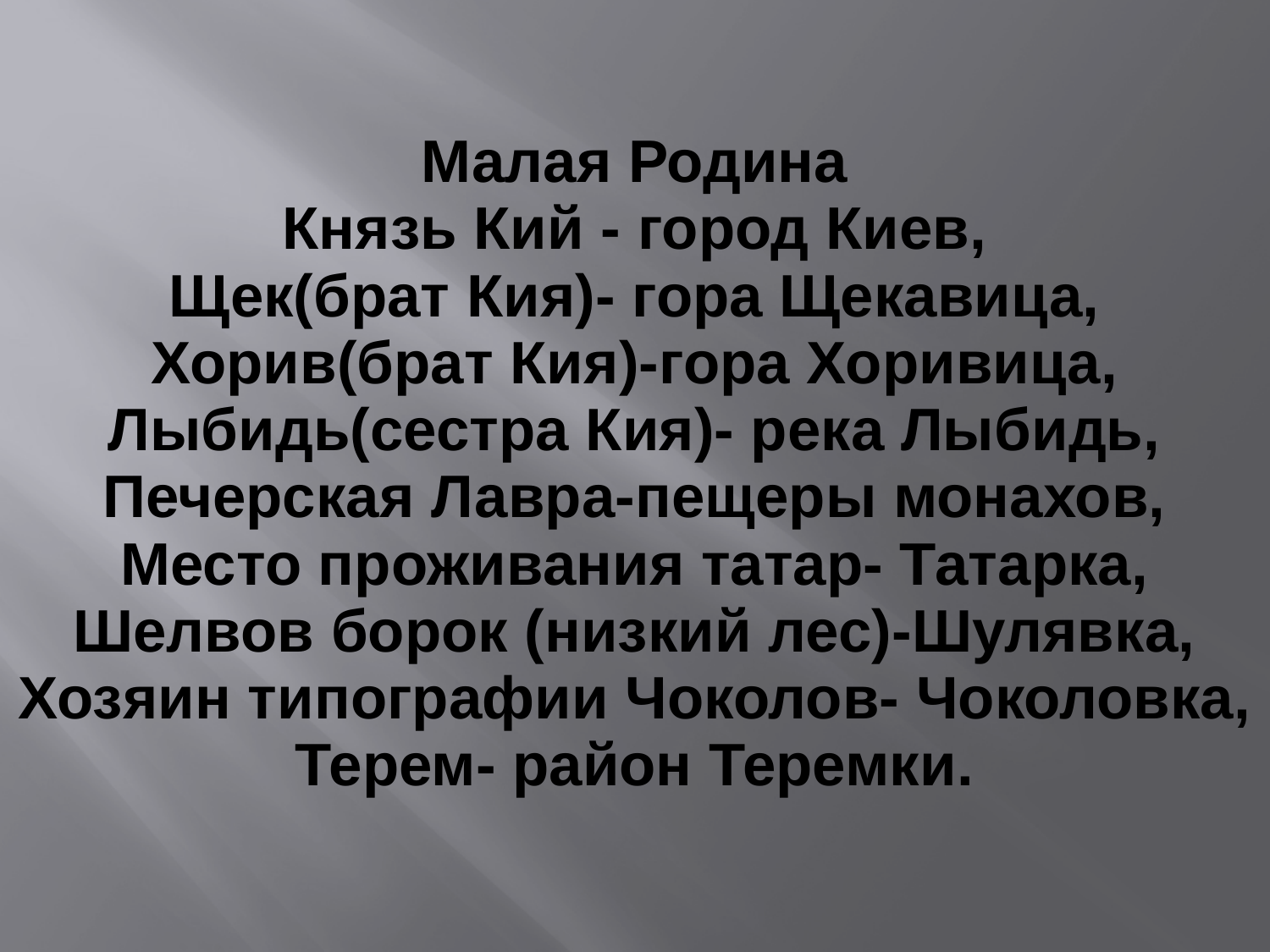

# Малая Родина Князь Кий - город Киев, Щек(брат Кия)- гора Щекавица, Хорив(брат Кия)-гора Хоривица, Лыбидь(сестра Кия)- река Лыбидь, Печерская Лавра-пещеры монахов, Место проживания татар- Татарка, Шелвов борок (низкий лес)-Шулявка, Хозяин типографии Чоколов- Чоколовка, Терем- район Теремки.